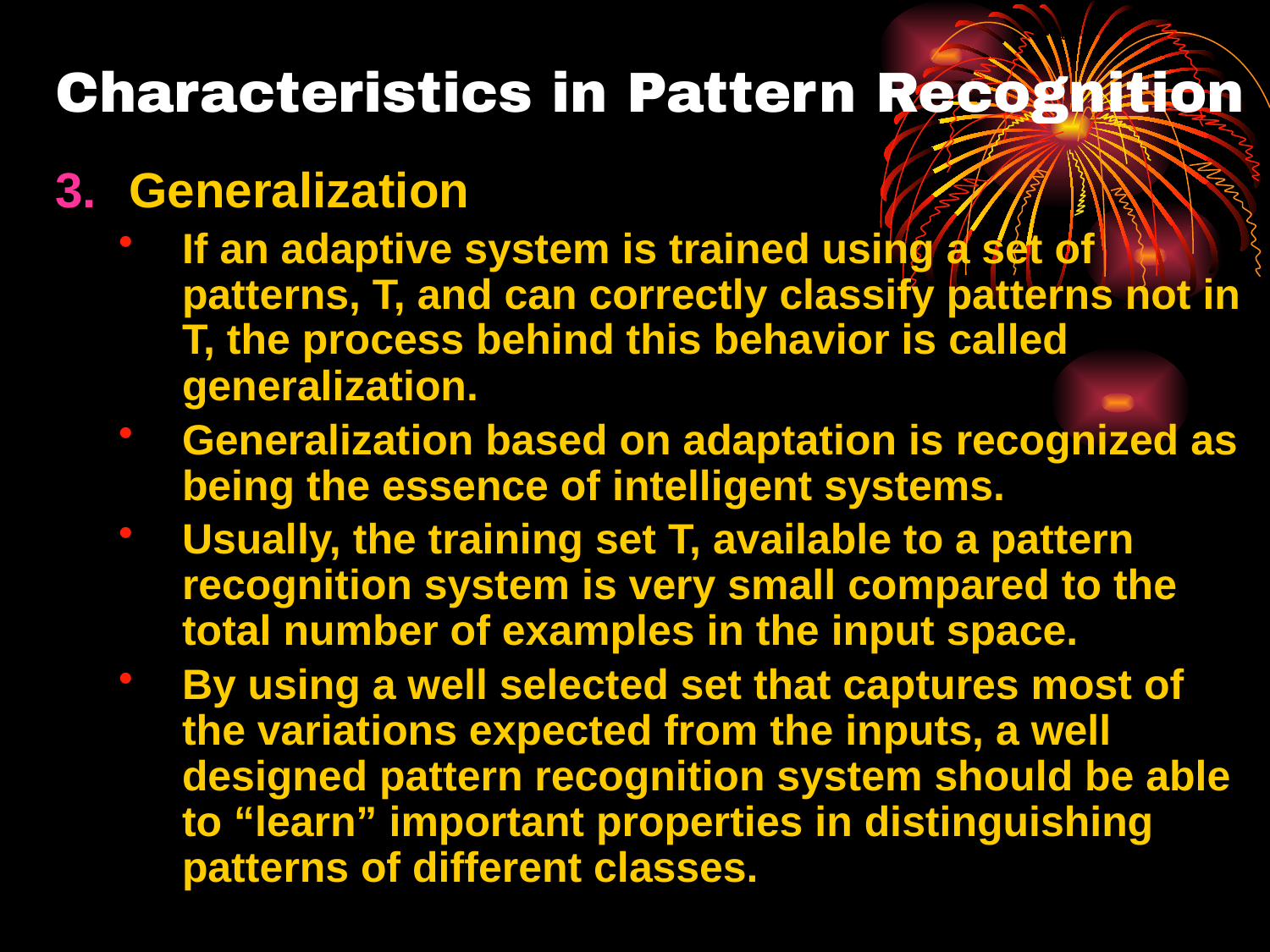

# Characteristics in Pattern Recognition
Generalization
If an adaptive system is trained using a set of patterns, T, and can correctly classify patterns not in T, the process behind this behavior is called generalization.
Generalization based on adaptation is recognized as being the essence of intelligent systems.
Usually, the training set T, available to a pattern recognition system is very small compared to the total number of examples in the input space.
By using a well selected set that captures most of the variations expected from the inputs, a well designed pattern recognition system should be able to “learn” important properties in distinguishing patterns of different classes.